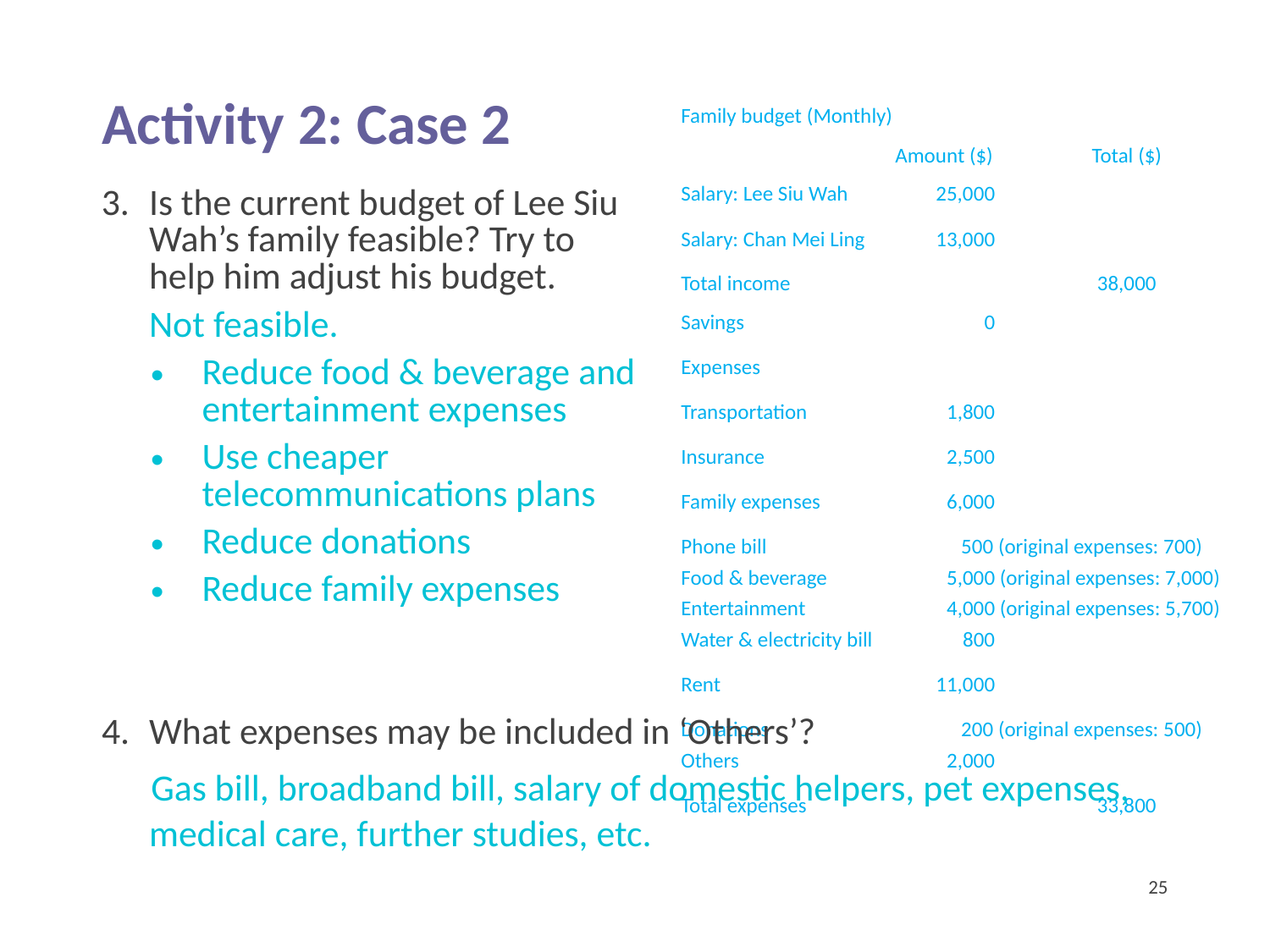

Activity 2: Case 2
| Family budget (Monthly) |  |  |
| --- | --- | --- |
|  | Amount ($) | Total ($) |
| Salary: Lee Siu Wah | 25,000 |  |
| Salary: Chan Mei Ling | 13,000 |  |
| Total income |  | 38,000 |
| Savings | 0 |  |
| Expenses |  |  |
| Transportation | 1,800 |  |
| Insurance | 2,500 |  |
| Family expenses | 6,000 |  |
| Phone bill | 500 (original expenses: 700) |  |
| Food & beverage | 5,000 (original expenses: 7,000) |  |
| Entertainment | 4,000 (original expenses: 5,700) |  |
| Water & electricity bill | 800 |  |
| Rent | 11,000 |  |
| Donations | 200 (original expenses: 500) |  |
| Others | 2,000 |  |
| Total expenses |  | 33,800 |
Is the current budget of Lee Siu Wah’s family feasible? Try to help him adjust his budget.
Not feasible.
Reduce food & beverage and entertainment expenses
Use cheaper telecommunications plans
Reduce donations
Reduce family expenses
What expenses may be included in ‘Others’?
Gas bill, broadband bill, salary of domestic helpers, pet expenses, medical care, further studies, etc.
25